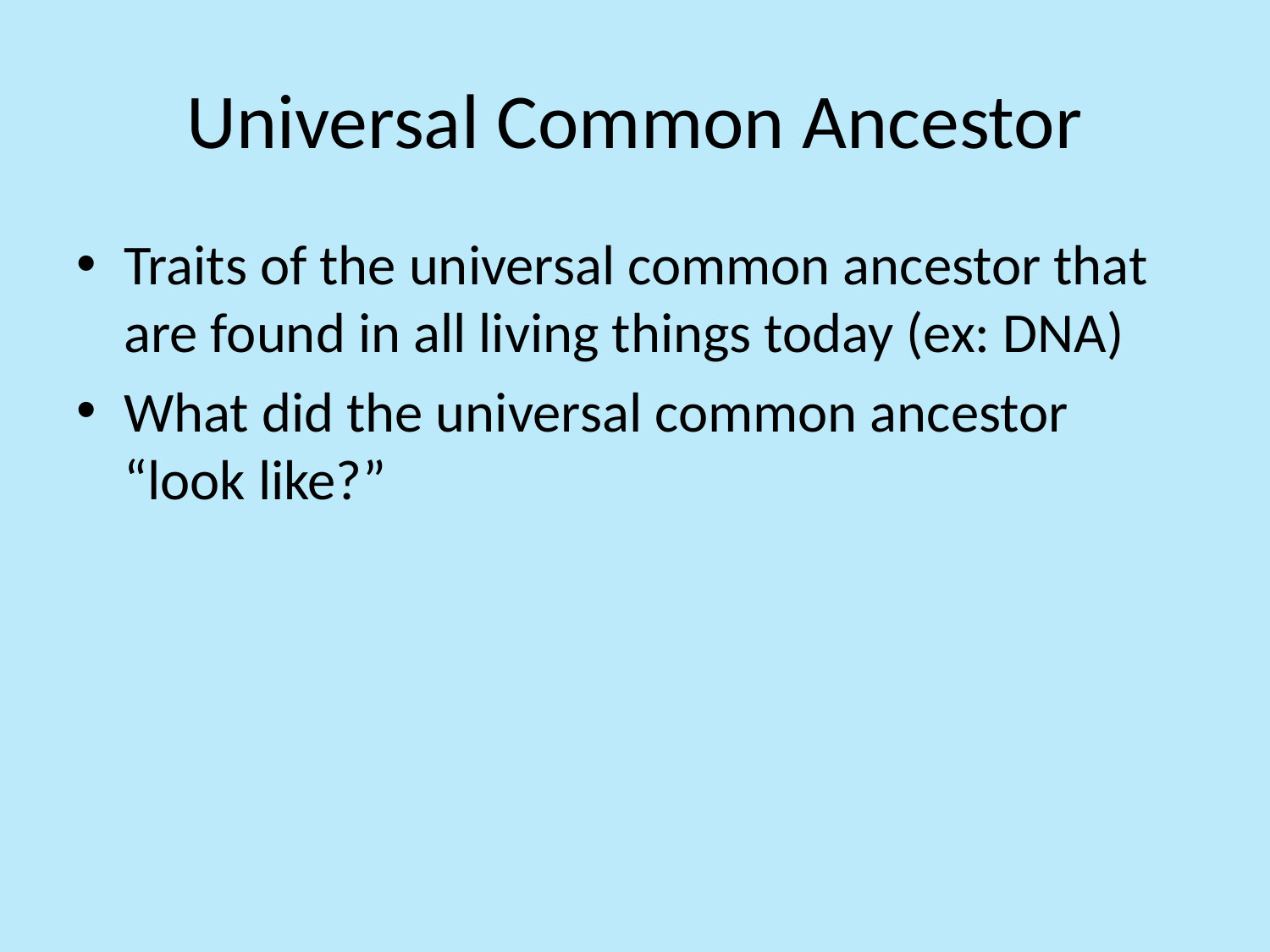

# Universal Common Ancestor
Traits of the universal common ancestor that are found in all living things today (ex: DNA)
What did the universal common ancestor “look like?”